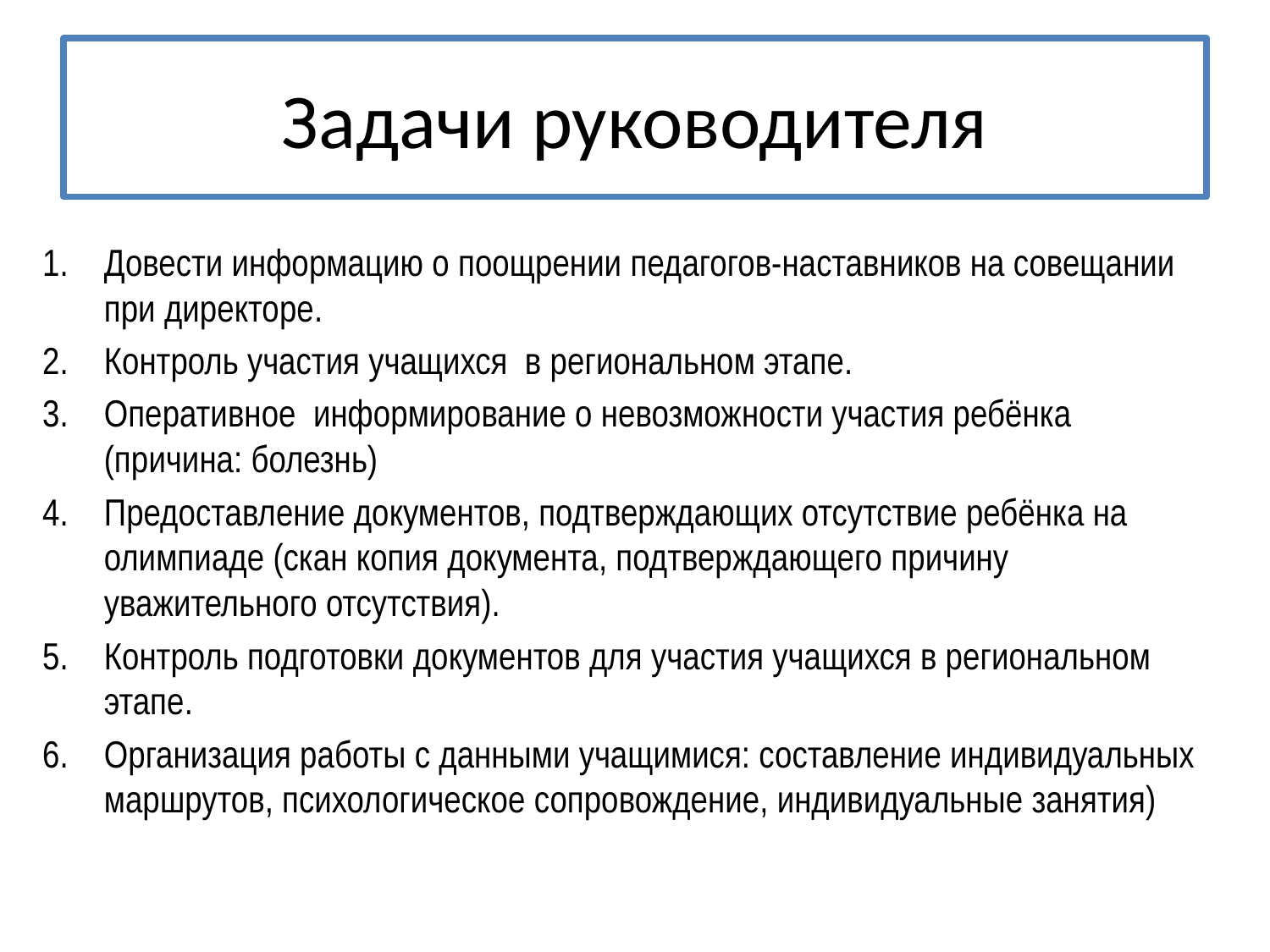

# Задачи руководителя
Довести информацию о поощрении педагогов-наставников на совещании при директоре.
Контроль участия учащихся  в региональном этапе.
Оперативное  информирование о невозможности участия ребёнка (причина: болезнь)
Предоставление документов, подтверждающих отсутствие ребёнка на олимпиаде (скан копия документа, подтверждающего причину уважительного отсутствия).
Контроль подготовки документов для участия учащихся в региональном этапе.
Организация работы с данными учащимися: составление индивидуальных маршрутов, психологическое сопровождение, индивидуальные занятия)